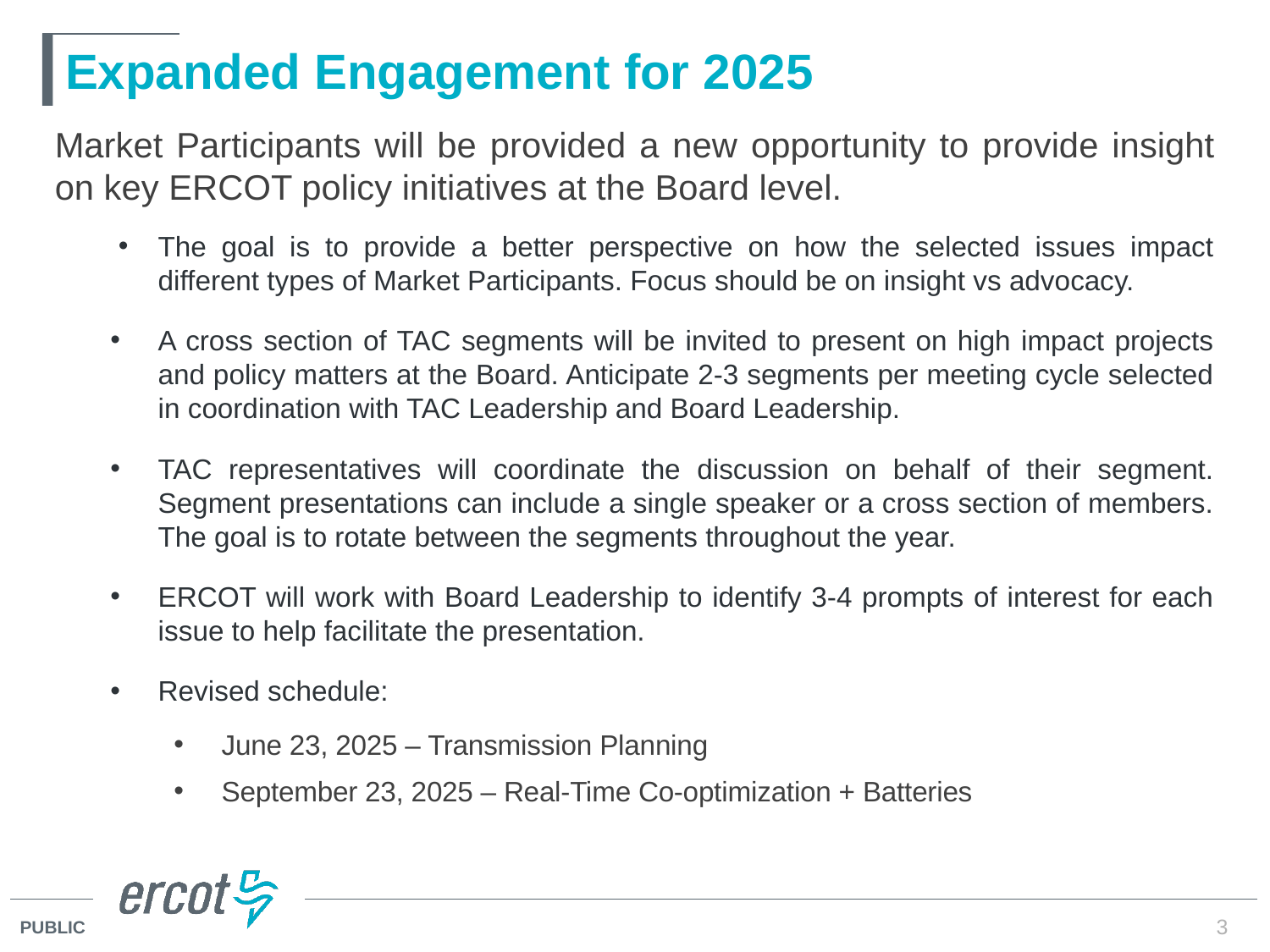

# Expanded Engagement for 2025

Market Participants will be provided a new opportunity to provide insight on key ERCOT policy initiatives at the Board level.
The goal is to provide a better perspective on how the selected issues impact different types of Market Participants. Focus should be on insight vs advocacy.
A cross section of TAC segments will be invited to present on high impact projects and policy matters at the Board. Anticipate 2-3 segments per meeting cycle selected in coordination with TAC Leadership and Board Leadership.
TAC representatives will coordinate the discussion on behalf of their segment. Segment presentations can include a single speaker or a cross section of members. The goal is to rotate between the segments throughout the year.
ERCOT will work with Board Leadership to identify 3-4 prompts of interest for each issue to help facilitate the presentation.
Revised schedule:
June 23, 2025 – Transmission Planning
September 23, 2025 – Real-Time Co-optimization + Batteries

3